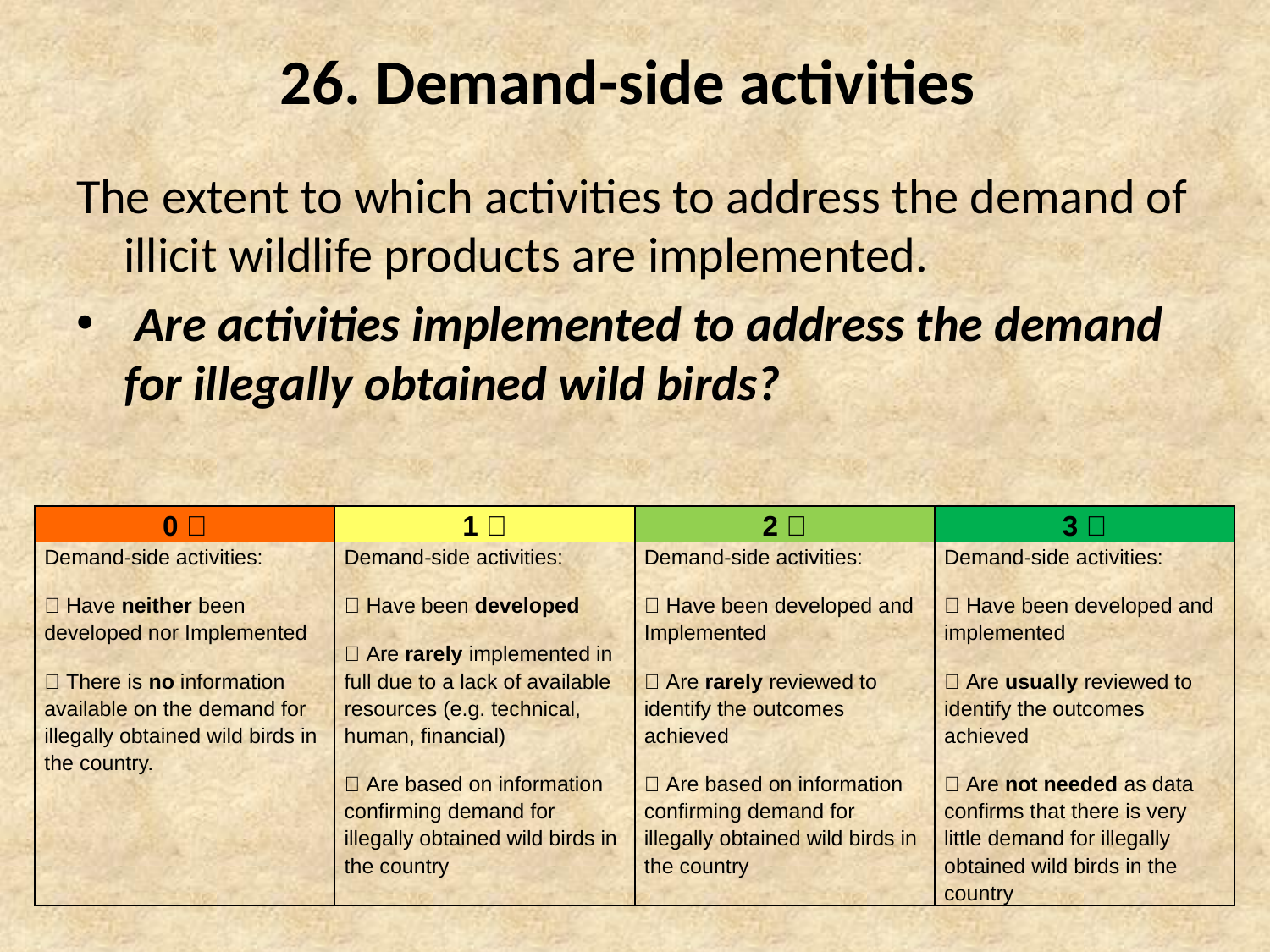

# 26. Demand-side activities
The extent to which activities to address the demand of illicit wildlife products are implemented.
 Are activities implemented to address the demand for illegally obtained wild birds?

| 0 􀜆 | 1 􀜆 | 2 􀜆 | 3 􀜆 |
| --- | --- | --- | --- |
| Demand-side activities: 􁃱 Have neither been developed nor Implemented 􀜆 There is no information available on the demand for illegally obtained wild birds in the country. | Demand-side activities: 􀜆 Have been developed 􀜆 Are rarely implemented in full due to a lack of available resources (e.g. technical, human, financial) 􀜆 Are based on information confirming demand for illegally obtained wild birds in the country | Demand-side activities: 􀜆 Have been developed and Implemented 􀜆 Are rarely reviewed to identify the outcomes achieved 􀜆 Are based on information confirming demand for illegally obtained wild birds in the country | Demand-side activities: 􁃱 Have been developed and implemented 􀜆 Are usually reviewed to identify the outcomes achieved 􀜆 Are not needed as data confirms that there is very little demand for illegally obtained wild birds in the country |